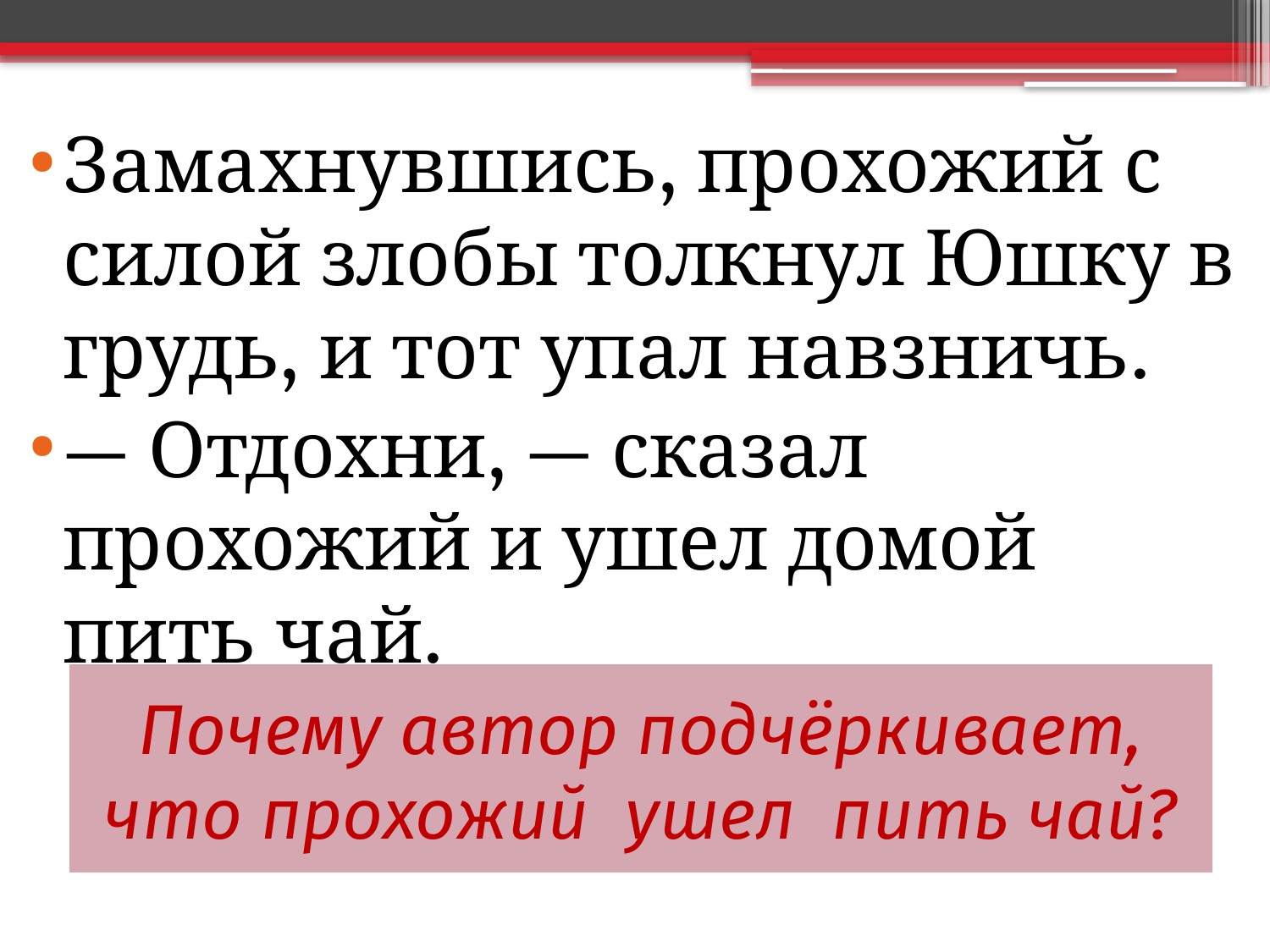

Замахнувшись, прохожий с силой злобы толкнул Юшку в грудь, и тот упал навзничь.
— Отдохни, — сказал прохожий и ушел домой пить чай.

# Почему автор подчёркивает, что прохожий  ушел  пить чай?